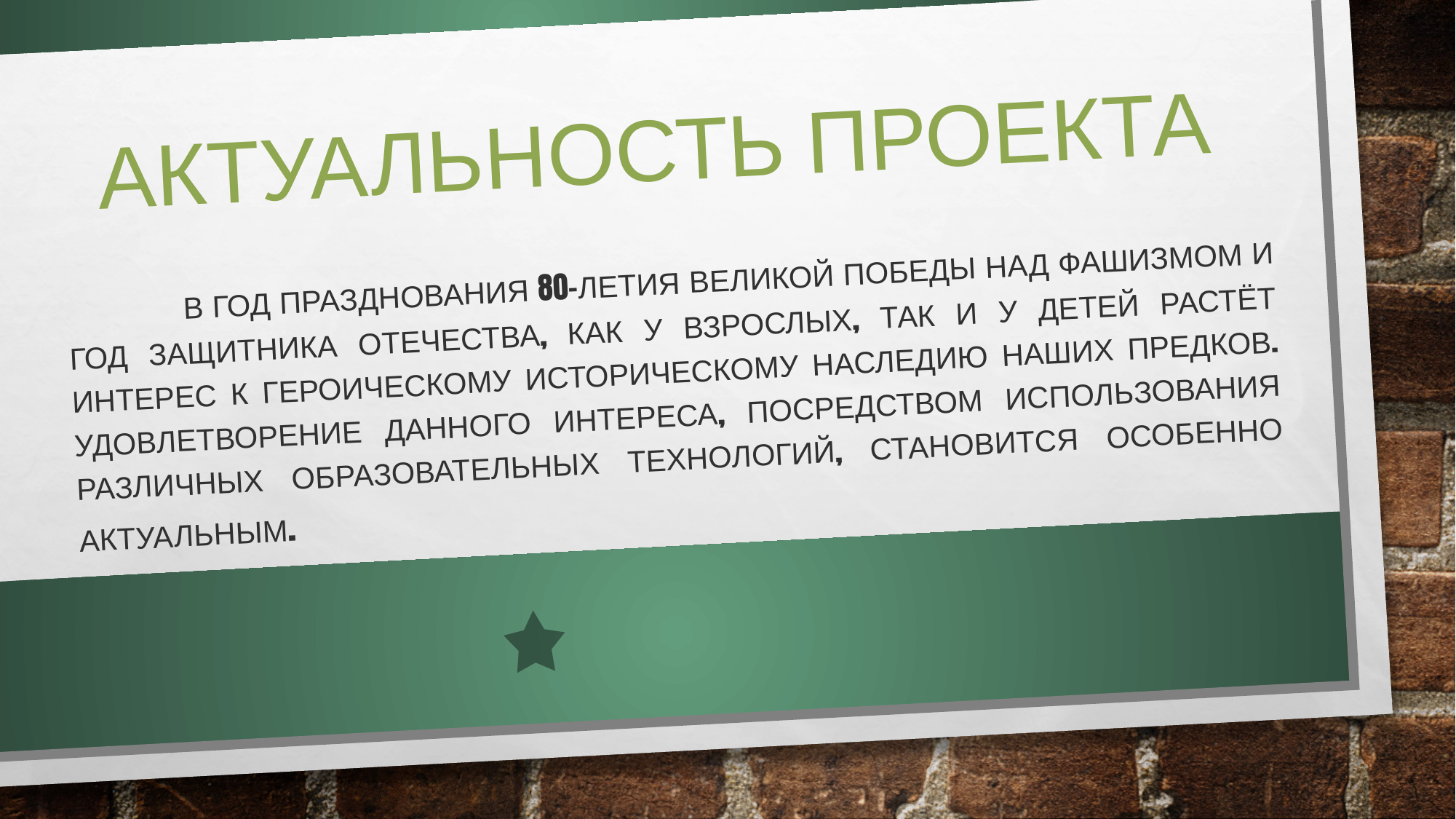

# Актуальность проекта
           В год празднования 80-летия Великой Победы над фашизмом и Год Защитника Отечества, как у взрослых, так и у детей растёт интерес к героическому историческому наследию наших предков. удовлетворение данного интереса, посредством использования различных образовательных технологий, становится особенно актуальным.